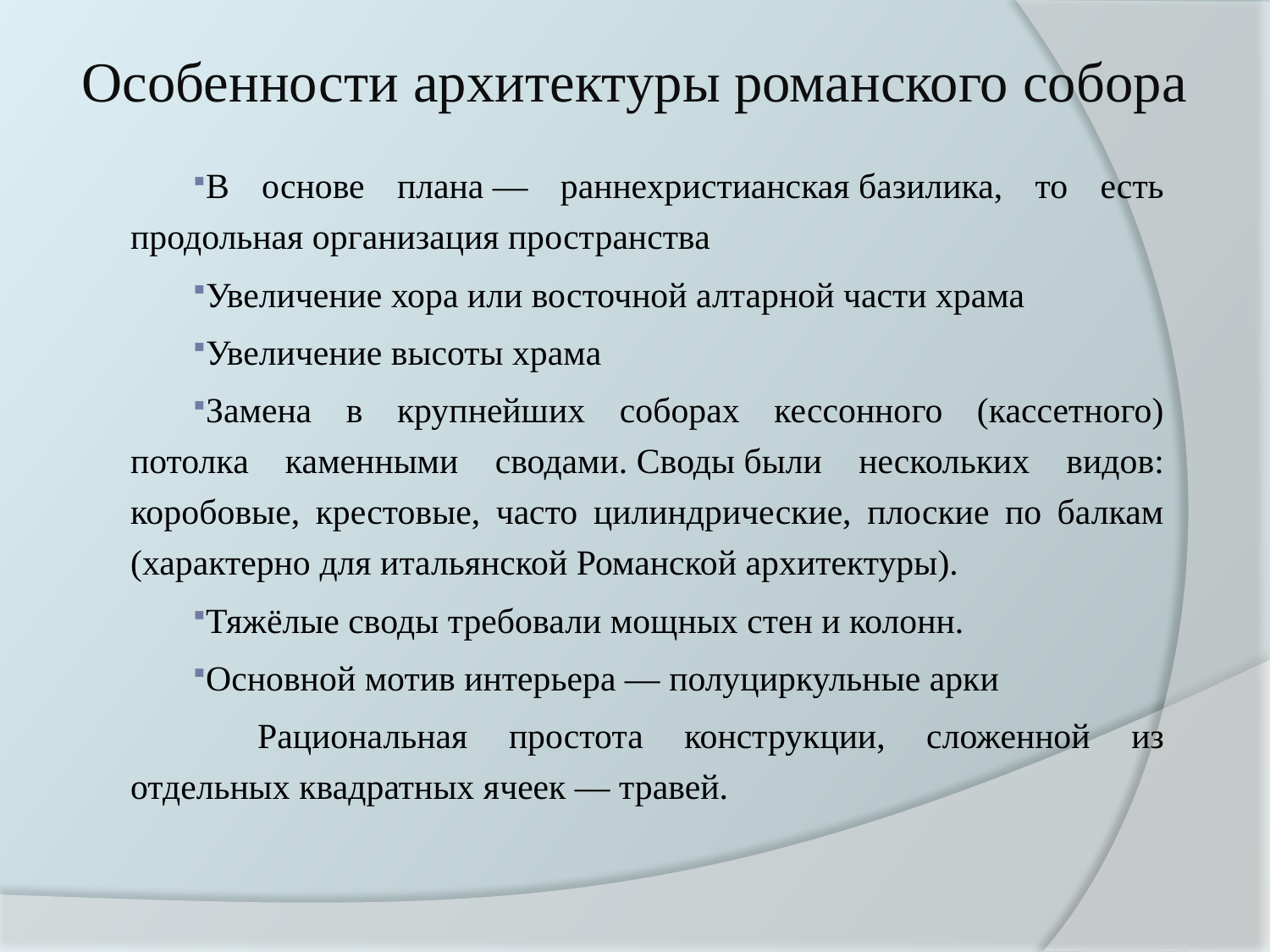

# Особенности архитектуры романского собора
В основе плана — раннехристианская базилика, то есть продольная организация пространства
Увеличение хора или восточной алтарной части храма
Увеличение высоты храма
Замена в крупнейших соборах кессонного (кассетного) потолка каменными сводами. Своды были нескольких видов: коробовые, крестовые, часто цилиндрические, плоские по балкам (характерно для итальянской Романской архитектуры).
Тяжёлые своды требовали мощных стен и колонн.
Основной мотив интерьера — полуциркульные арки
		Рациональная простота конструкции, сложенной из отдельных квадратных ячеек — травей.